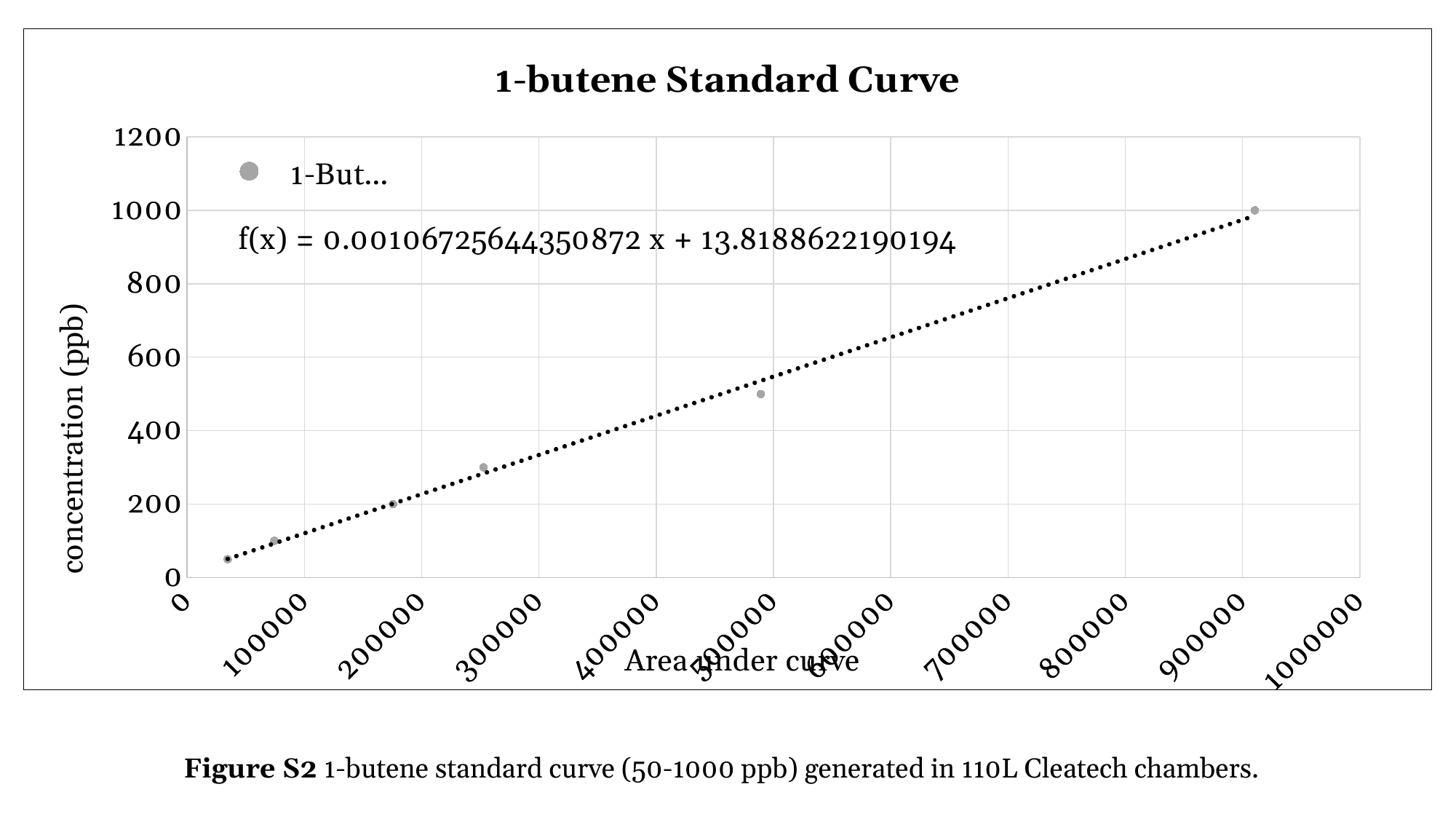

### Chart: 1-butene Standard Curve

| Category |  |
|---|---|
Figure S2 1-butene standard curve (50-1000 ppb) generated in 110L Cleatech chambers.